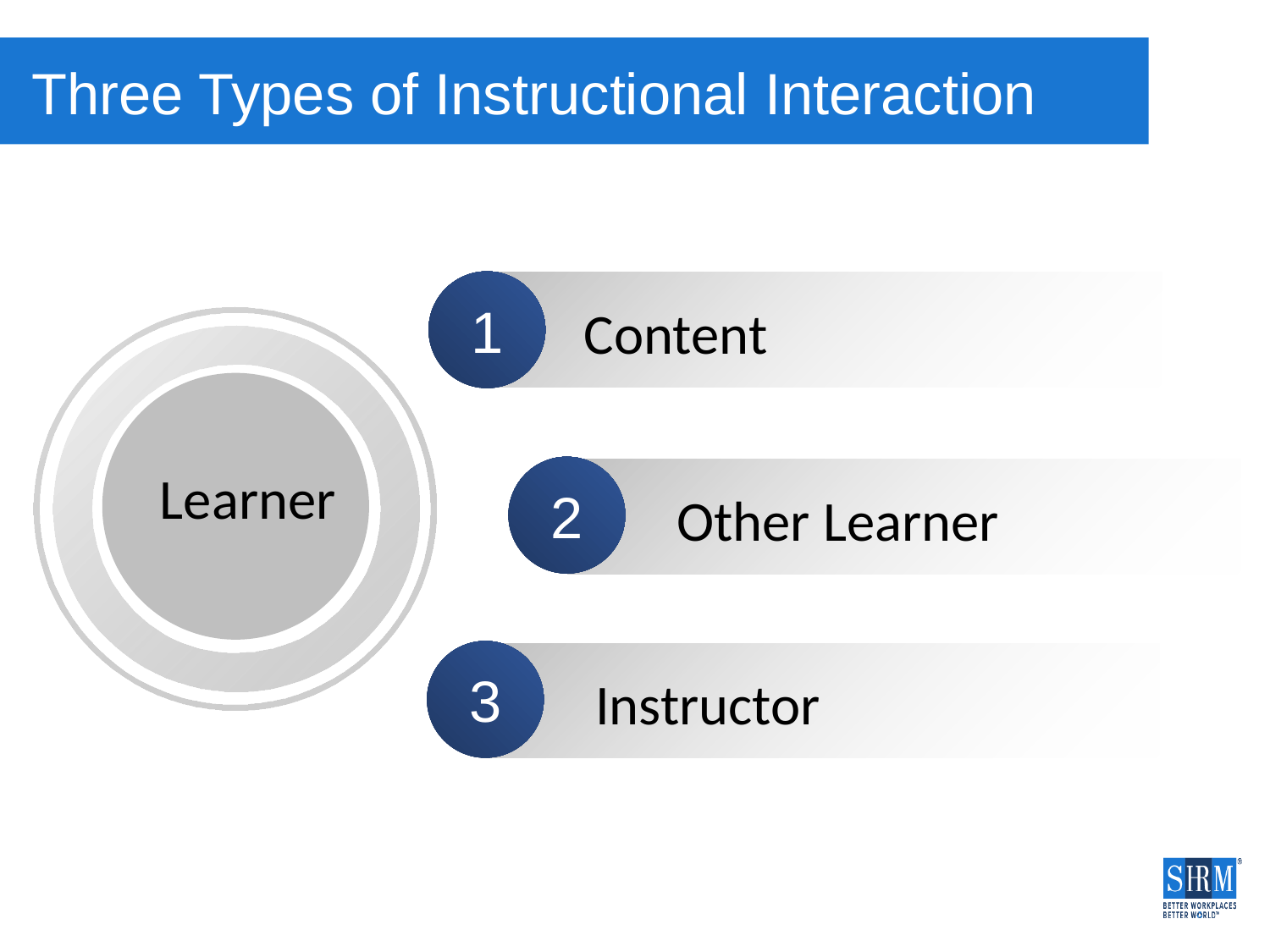

# Three Types of Instructional Interaction
1

Content

Learner
2

Other Learner
3

Instructor